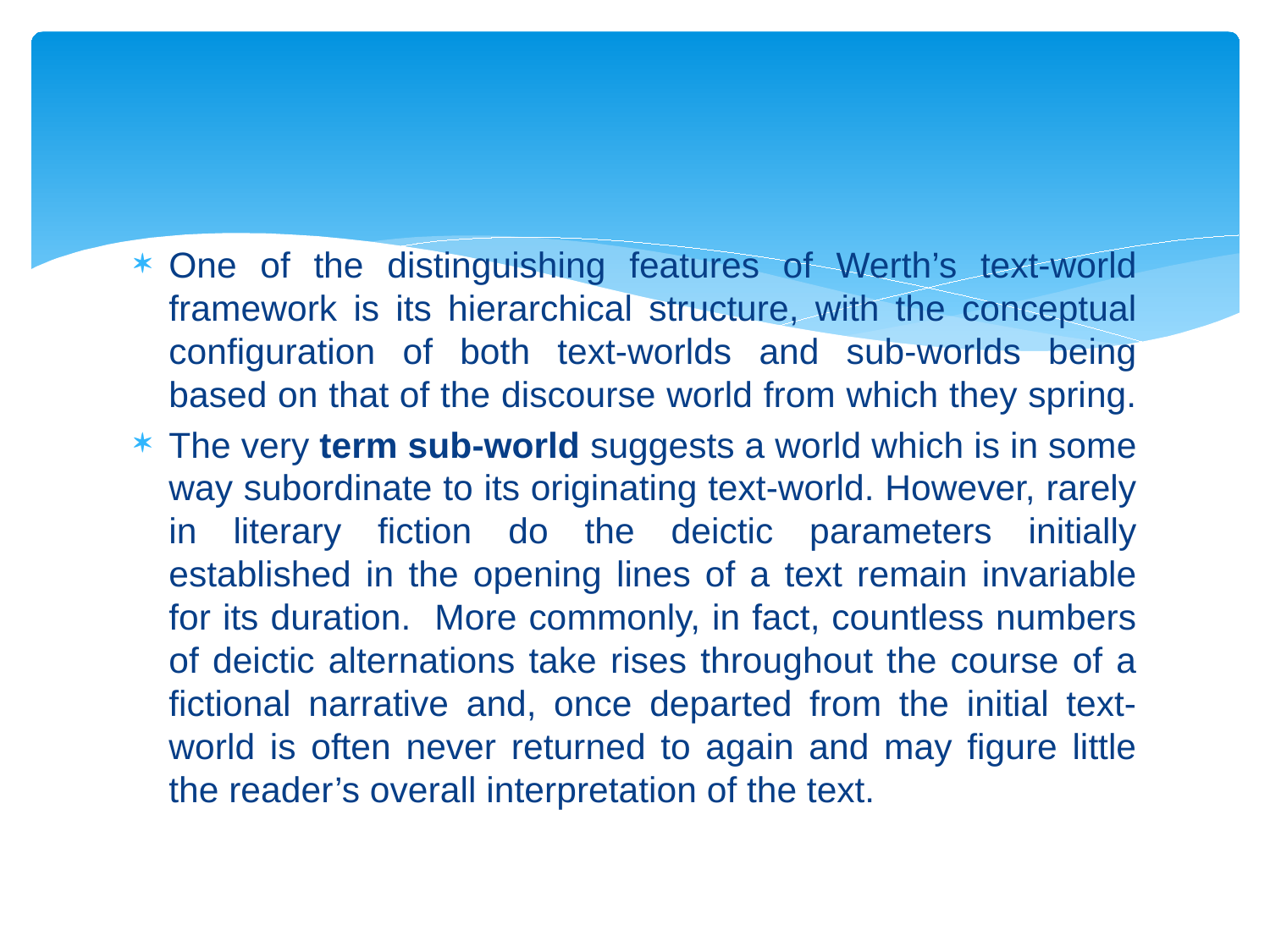

#
One of the distinguishing features of Werth’s text-world framework is its hierarchical structure, with the conceptual configuration of both text-worlds and sub-worlds being based on that of the discourse world from which they spring.
The very term sub-world suggests a world which is in some way subordinate to its originating text-world. However, rarely in literary fiction do the deictic parameters initially established in the opening lines of a text remain invariable for its duration.  More commonly, in fact, countless numbers of deictic alternations take rises throughout the course of a fictional narrative and, once departed from the initial text-world is often never returned to again and may figure little the reader’s overall interpretation of the text.